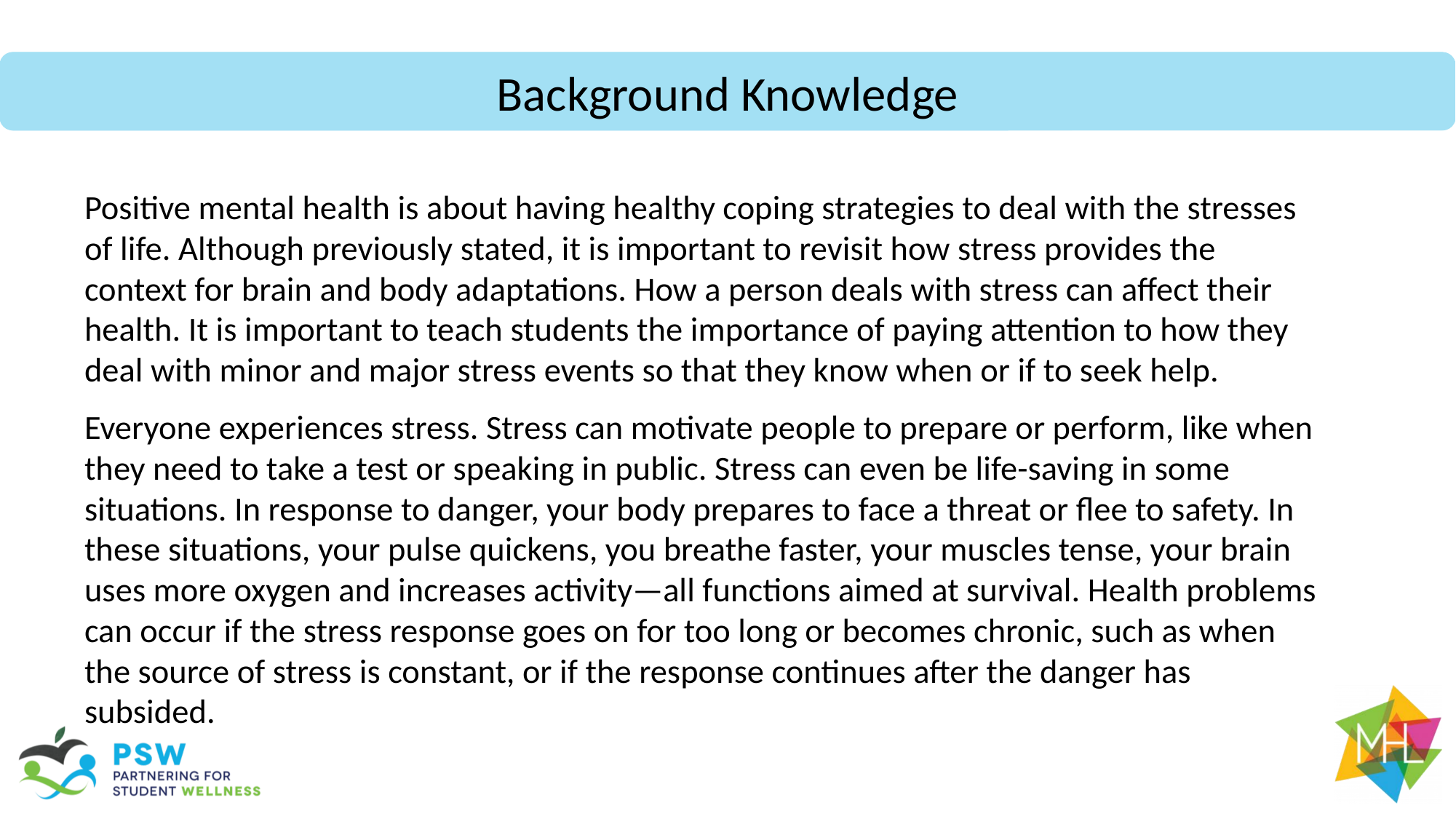

Background Knowledge
Positive mental health is about having healthy coping strategies to deal with the stresses of life. Although previously stated, it is important to revisit how stress provides the context for brain and body adaptations. How a person deals with stress can affect their health. It is important to teach students the importance of paying attention to how they deal with minor and major stress events so that they know when or if to seek help.
Everyone experiences stress. Stress can motivate people to prepare or perform, like when they need to take a test or speaking in public. Stress can even be life-saving in some situations. In response to danger, your body prepares to face a threat or flee to safety. In these situations, your pulse quickens, you breathe faster, your muscles tense, your brain uses more oxygen and increases activity—all functions aimed at survival. Health problems can occur if the stress response goes on for too long or becomes chronic, such as when the source of stress is constant, or if the response continues after the danger has subsided.